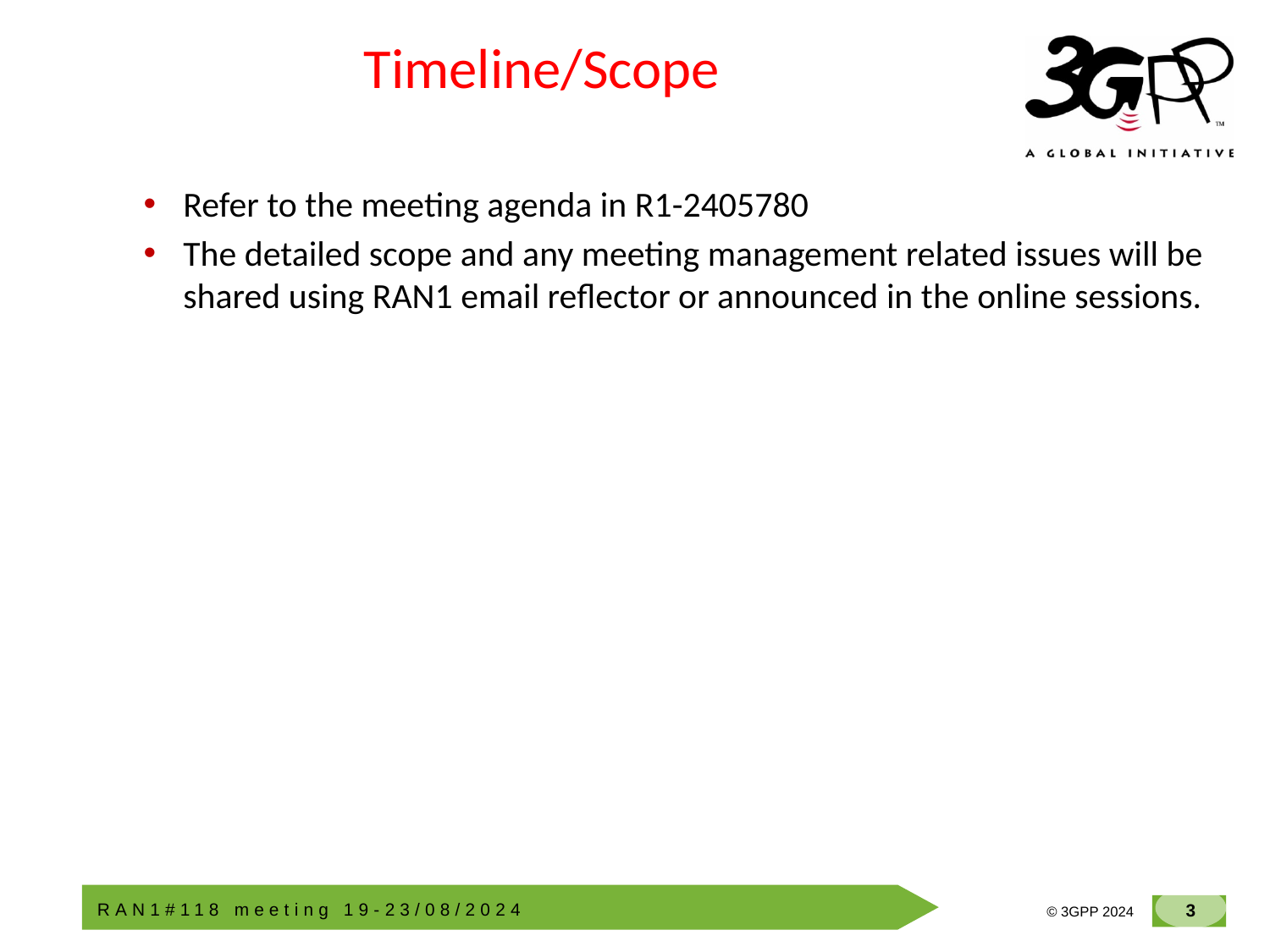

# Timeline/Scope
Refer to the meeting agenda in R1-2405780
The detailed scope and any meeting management related issues will be shared using RAN1 email reflector or announced in the online sessions.